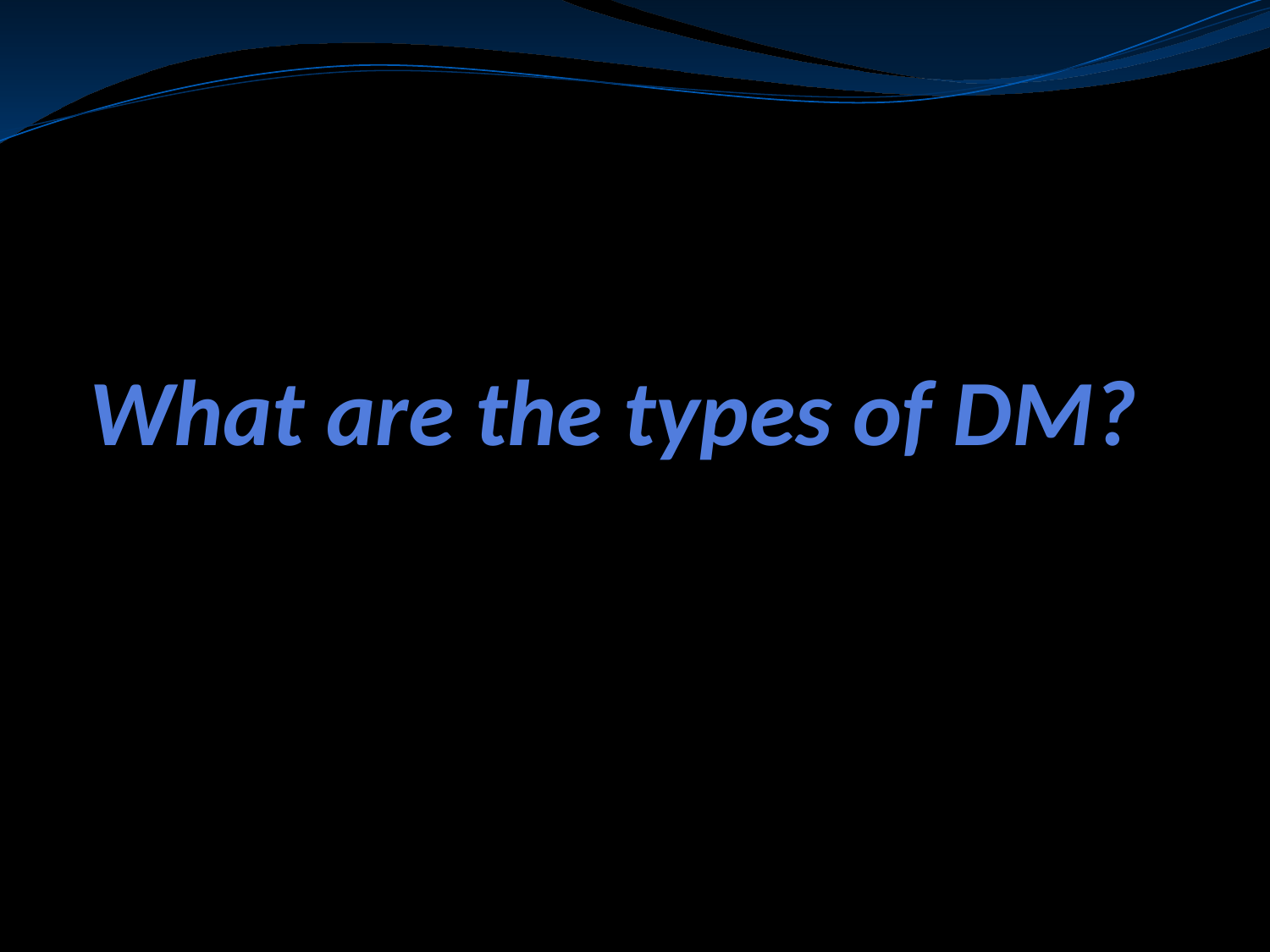

# What are the types of DM?